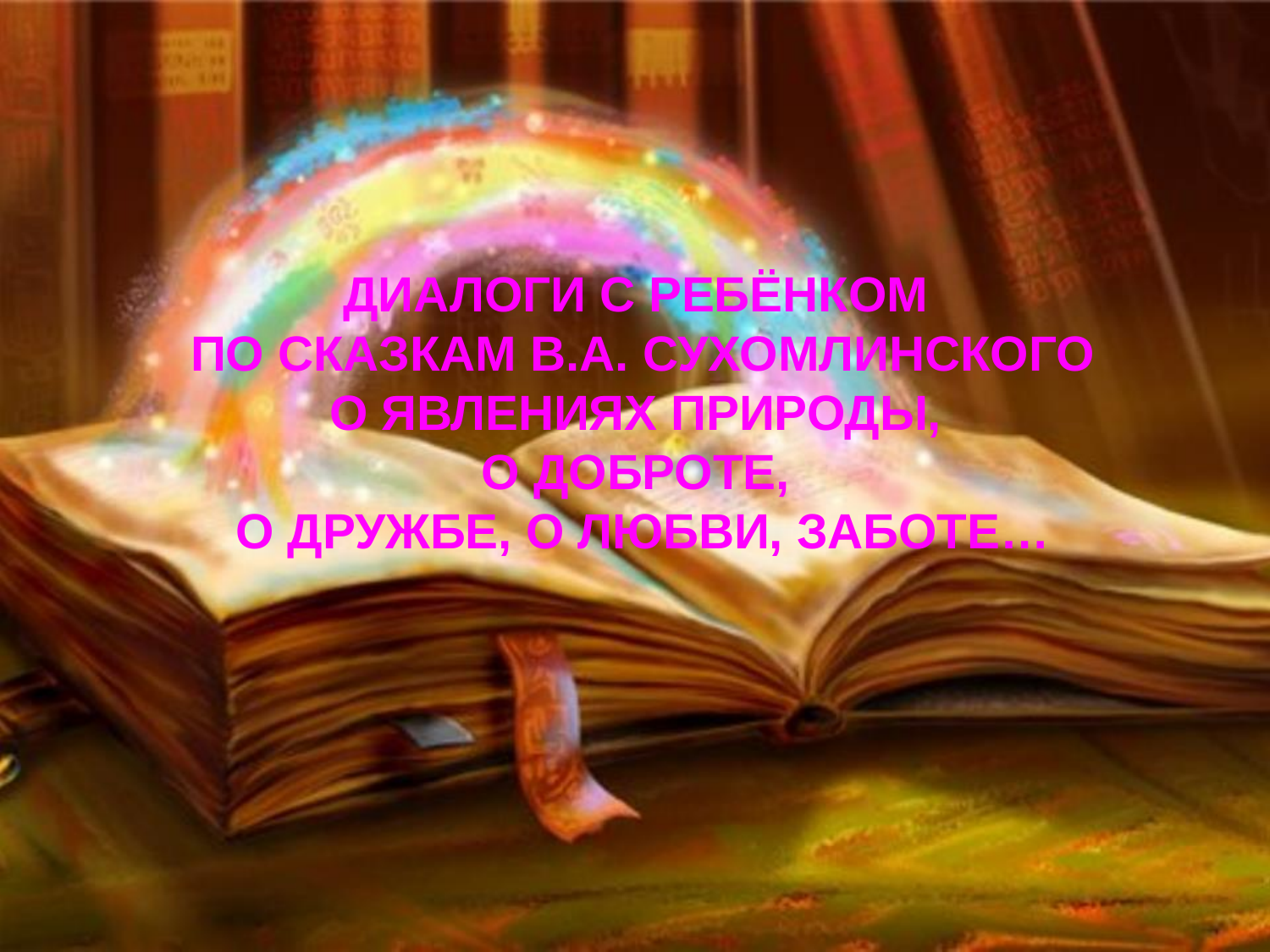

ДИАЛОГИ С РЕБЁНКОМ
ПО СКАЗКАМ В.А. СУХОМЛИНСКОГО
О ЯВЛЕНИЯХ ПРИРОДЫ,
О ДОБРОТЕ,
О ДРУЖБЕ, О ЛЮБВИ, ЗАБОТЕ…